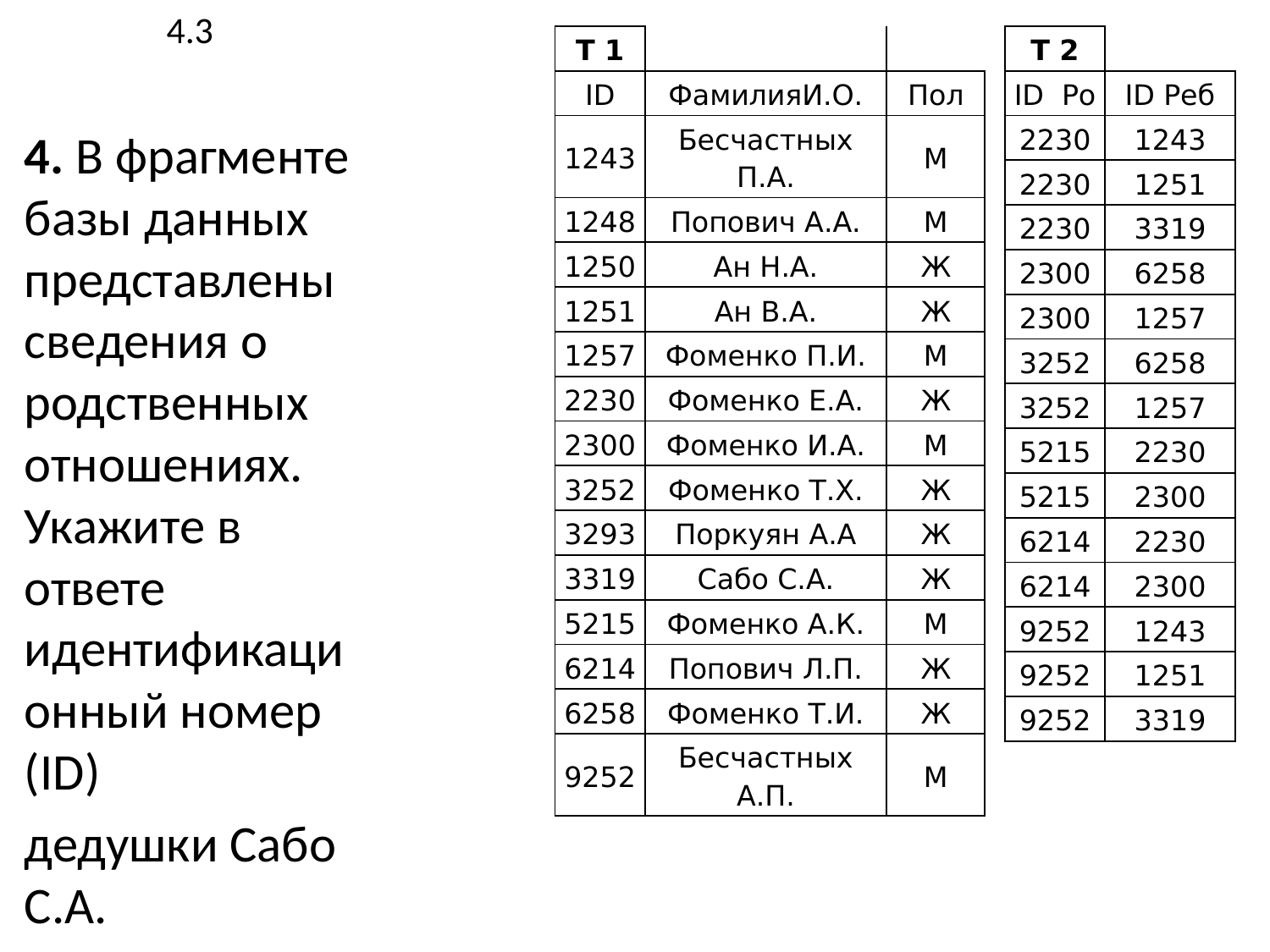

# 4.3
| Т 1 |  |  |
| --- | --- | --- |
| ID | ФамилияИ.О. | Пол |
| 1243 | Бесчастных П.А. | М |
| 1248 | Попович А.А. | М |
| 1250 | Ан Н.А. | Ж |
| 1251 | Ан В.А. | Ж |
| 1257 | Фоменко П.И. | М |
| 2230 | Фоменко Е.А. | Ж |
| 2300 | Фоменко И.А. | М |
| 3252 | Фоменко Т.Х. | Ж |
| 3293 | Поркуян А.А | Ж |
| 3319 | Сабо С.А. | Ж |
| 5215 | Фоменко А.К. | М |
| 6214 | Попович Л.П. | Ж |
| 6258 | Фоменко Т.И. | Ж |
| 9252 | Бесчастных А.П. | М |
| Т 2 |  |
| --- | --- |
| ID Ро | ID Реб |
| 2230 | 1243 |
| 2230 | 1251 |
| 2230 | 3319 |
| 2300 | 6258 |
| 2300 | 1257 |
| 3252 | 6258 |
| 3252 | 1257 |
| 5215 | 2230 |
| 5215 | 2300 |
| 6214 | 2230 |
| 6214 | 2300 |
| 9252 | 1243 |
| 9252 | 1251 |
| 9252 | 3319 |
4. В фрагменте базы данных представлены сведения о родственных отношениях. Укажите в ответе идентификационный номер (ID)
дедушки Сабо С.А.